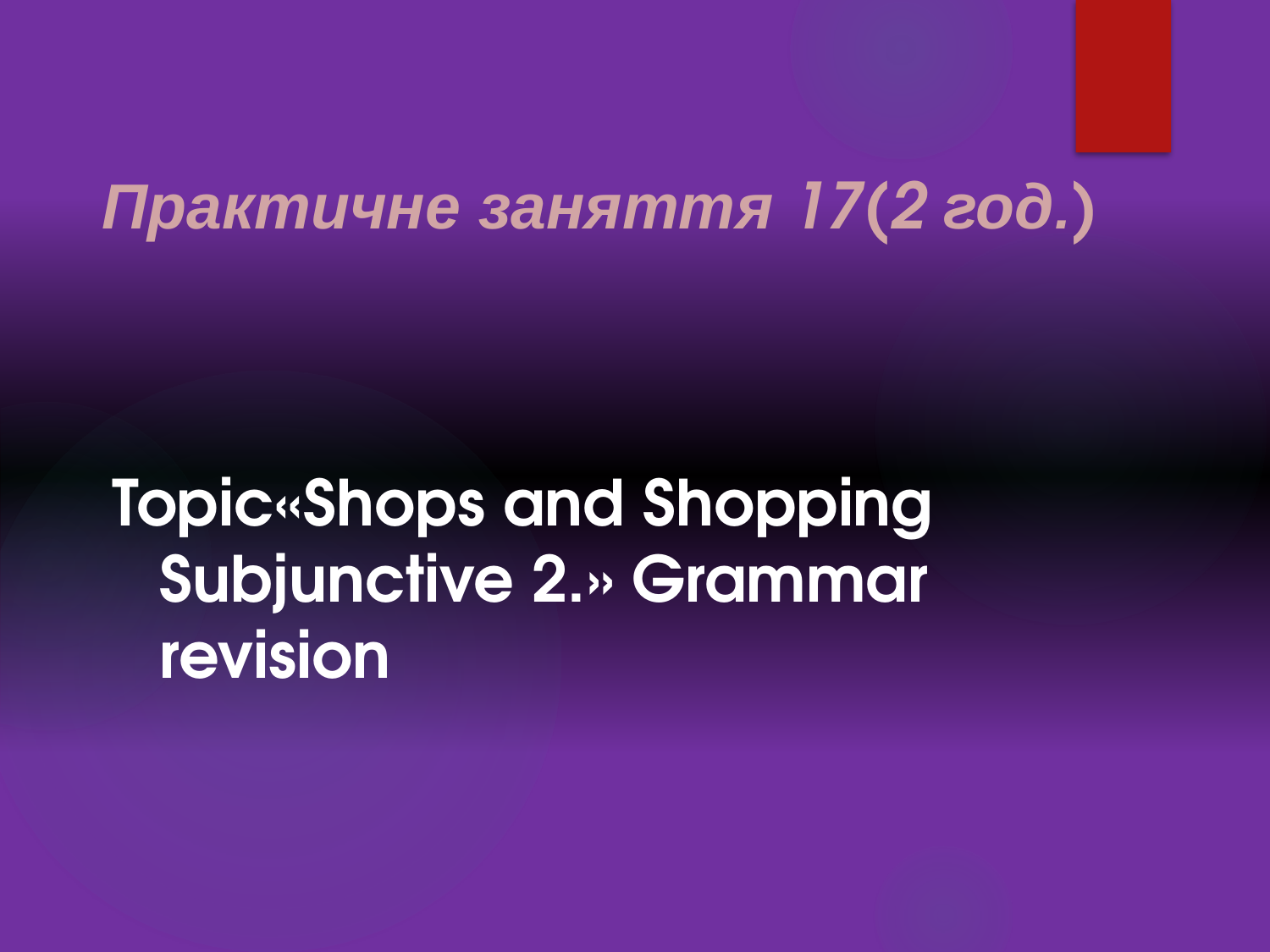

# Практичне заняття 17(2 год.)
Topic«Shops and Shopping Subjunctive 2.» Grammar revision